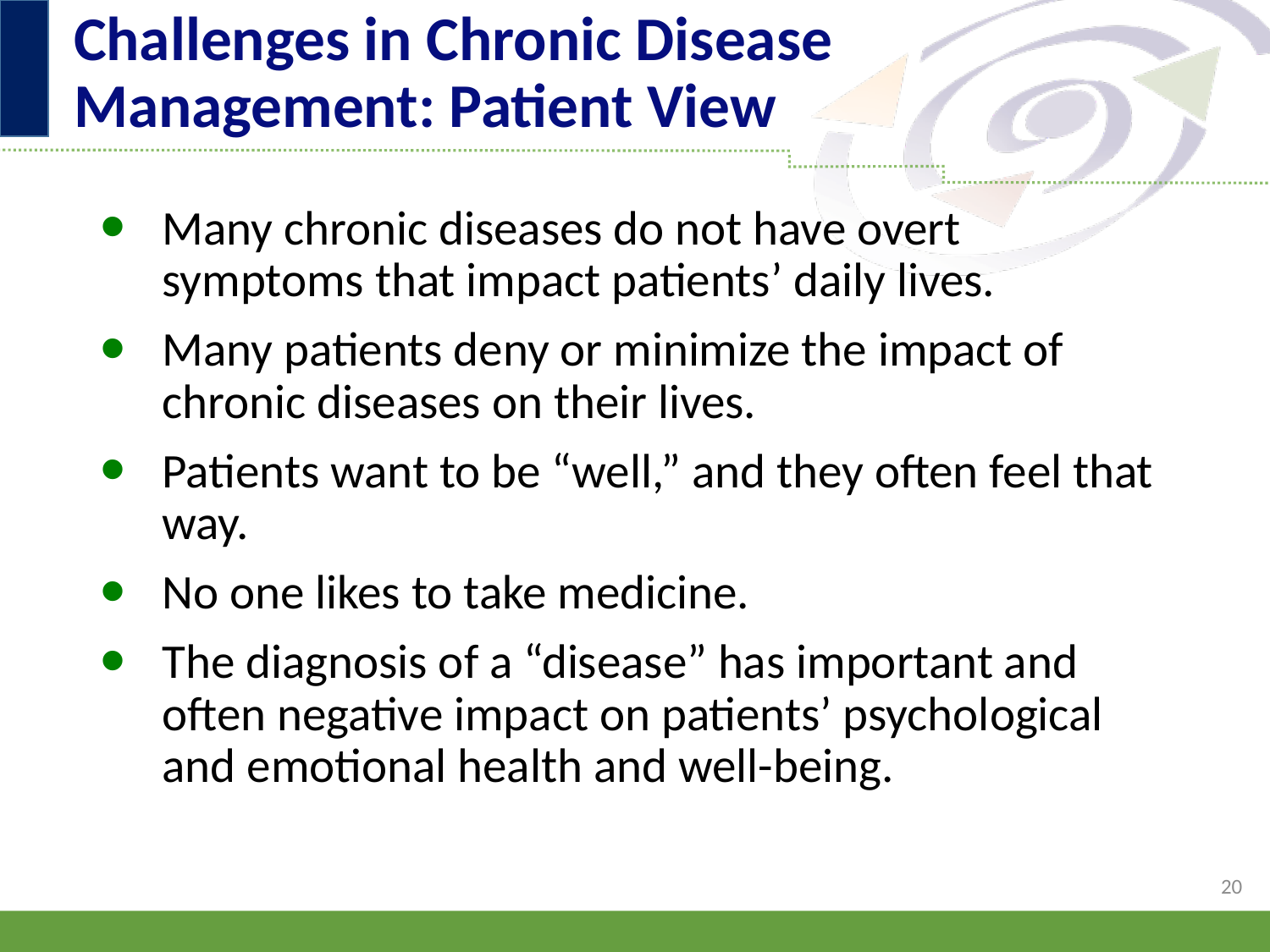

# Challenges in Chronic Disease Management: Patient View
Many chronic diseases do not have overt symptoms that impact patients’ daily lives.
Many patients deny or minimize the impact of chronic diseases on their lives.
Patients want to be “well,” and they often feel that way.
No one likes to take medicine.
The diagnosis of a “disease” has important and often negative impact on patients’ psychological and emotional health and well-being.
20